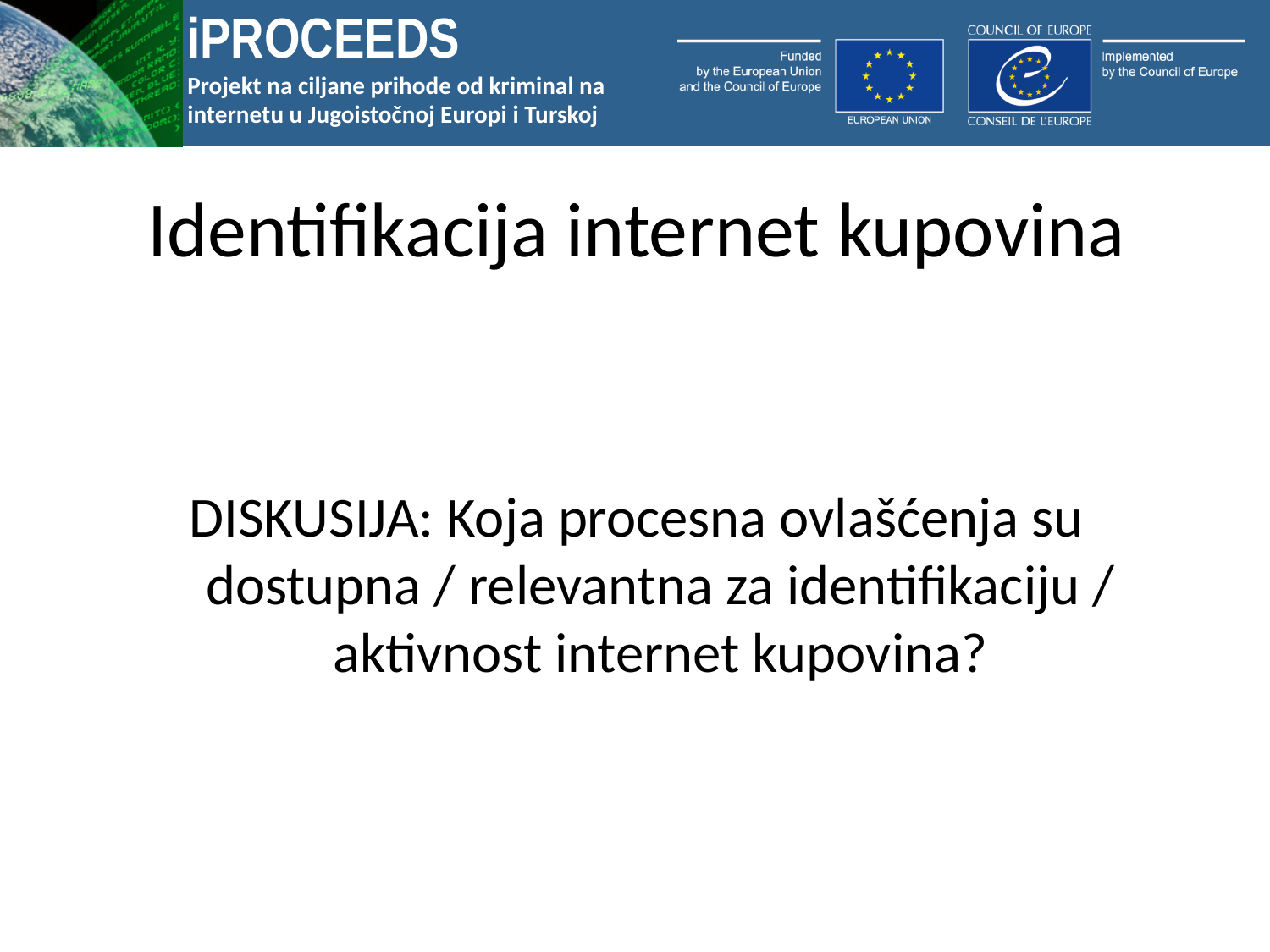

# Identifikacija internet kupovina

DISKUSIJA: Koja procesna ovlašćenja su dostupna / relevantna za identifikaciju / aktivnost internet kupovina?